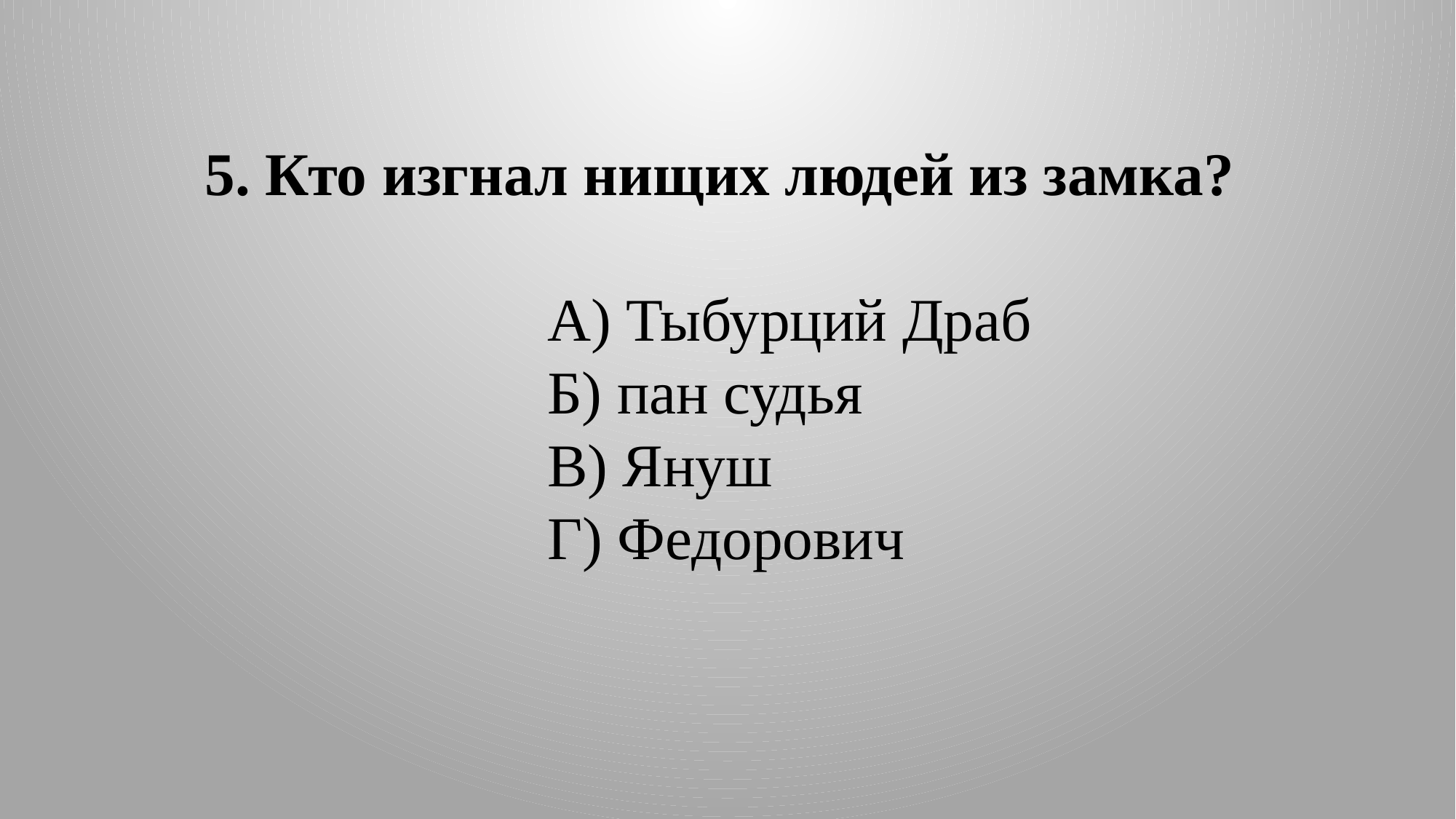

5. Кто изгнал нищих людей из замка?

А) Тыбурций Драб
Б) пан судья
В) Януш
Г) Федорович